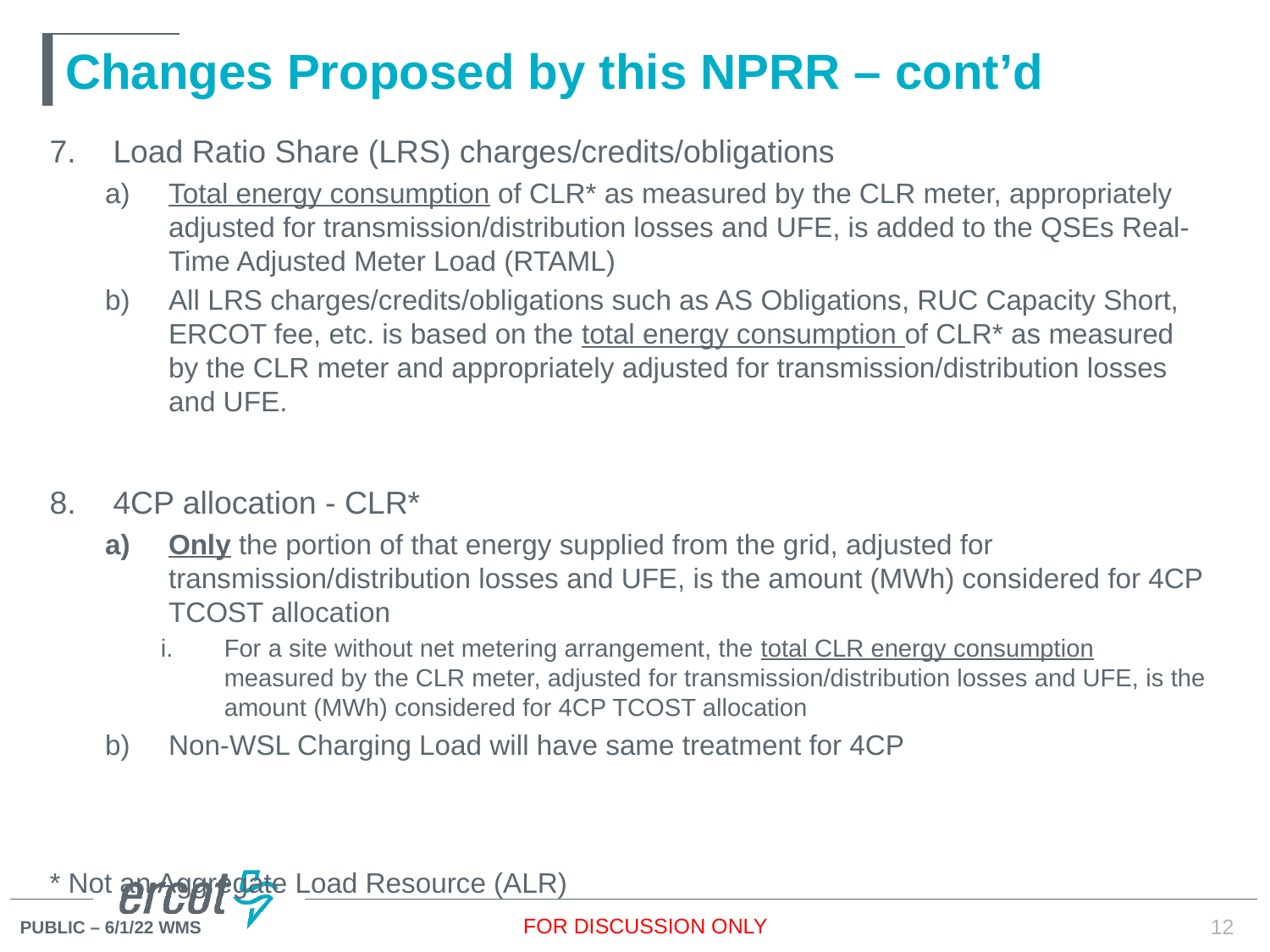

# Changes Proposed by this NPRR – cont’d
Load Ratio Share (LRS) charges/credits/obligations
Total energy consumption of CLR* as measured by the CLR meter, appropriately adjusted for transmission/distribution losses and UFE, is added to the QSEs Real-Time Adjusted Meter Load (RTAML)
All LRS charges/credits/obligations such as AS Obligations, RUC Capacity Short, ERCOT fee, etc. is based on the total energy consumption of CLR* as measured by the CLR meter and appropriately adjusted for transmission/distribution losses and UFE.

4CP allocation - CLR*
Only the portion of that energy supplied from the grid, adjusted for transmission/distribution losses and UFE, is the amount (MWh) considered for 4CP TCOST allocation
For a site without net metering arrangement, the total CLR energy consumption measured by the CLR meter, adjusted for transmission/distribution losses and UFE, is the amount (MWh) considered for 4CP TCOST allocation
Non-WSL Charging Load will have same treatment for 4CP

* Not an Aggregate Load Resource (ALR)

FOR DISCUSSION ONLY
12